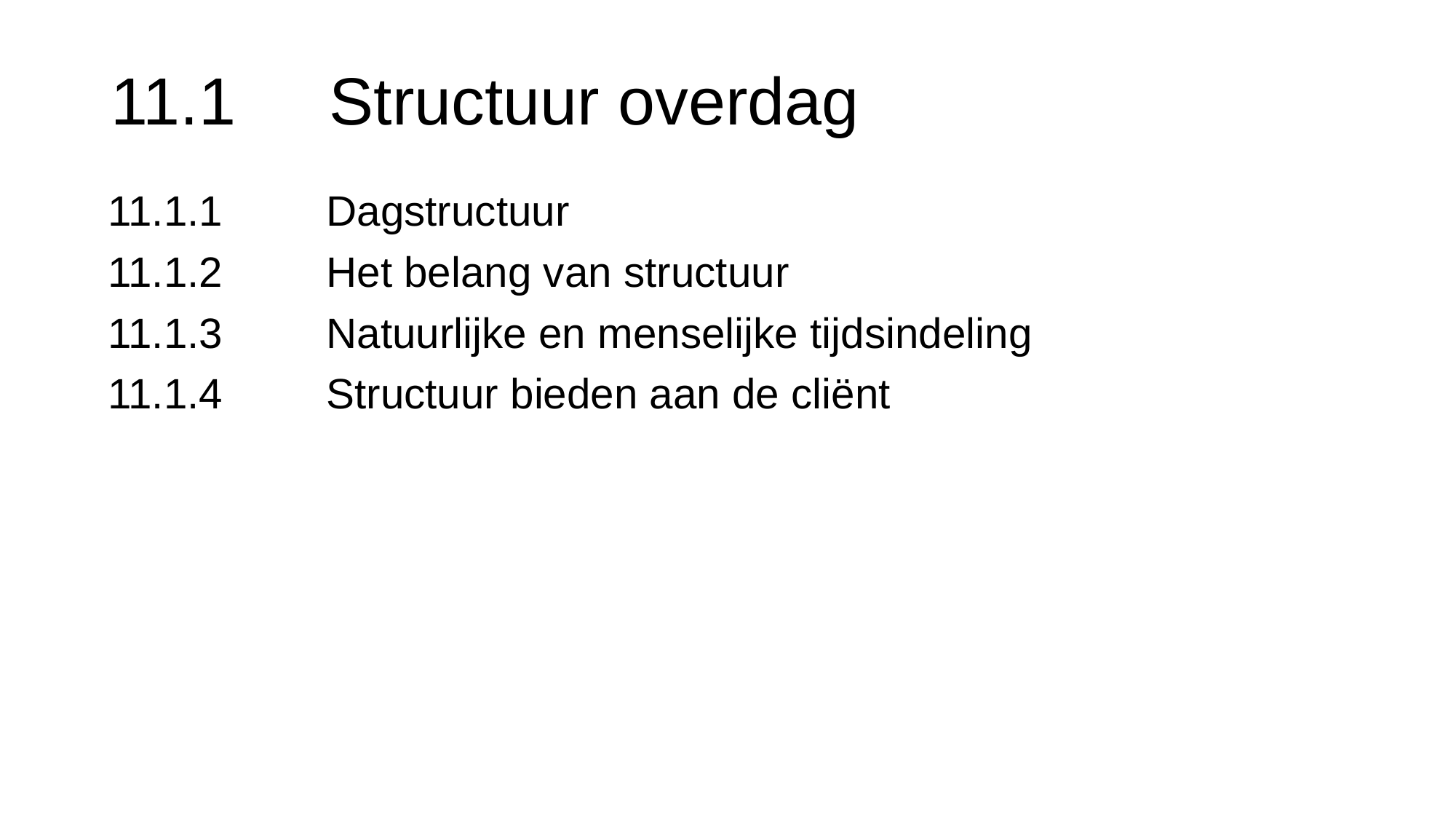

# 11.1	Structuur overdag
11.1.1	Dagstructuur
11.1.2	Het belang van structuur
11.1.3	Natuurlijke en menselijke tijdsindeling
11.1.4	Structuur bieden aan de cliënt